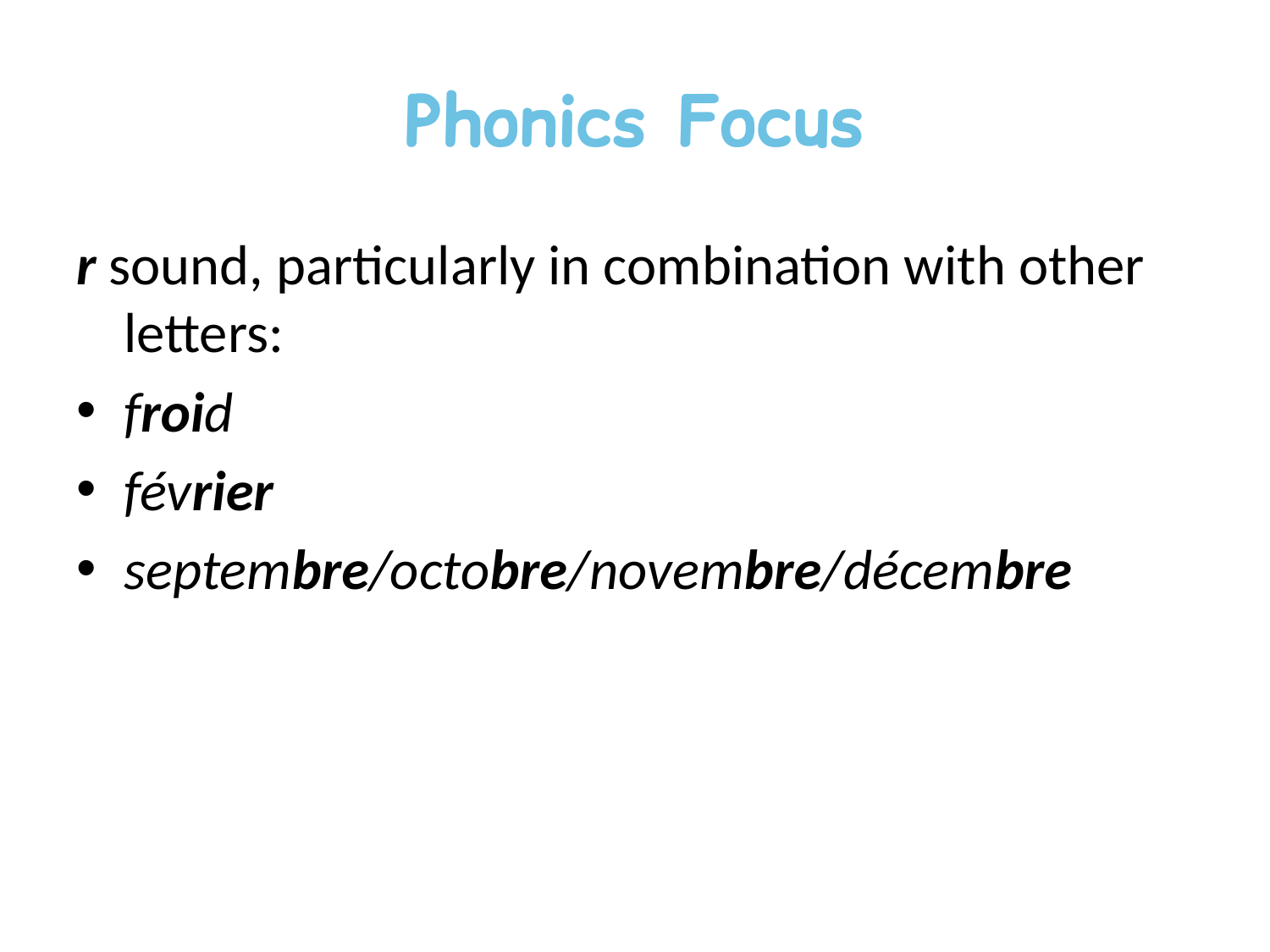

# Phonics Focus
r sound, particularly in combination with other letters:
froid
février
septembre/octobre/novembre/décembre